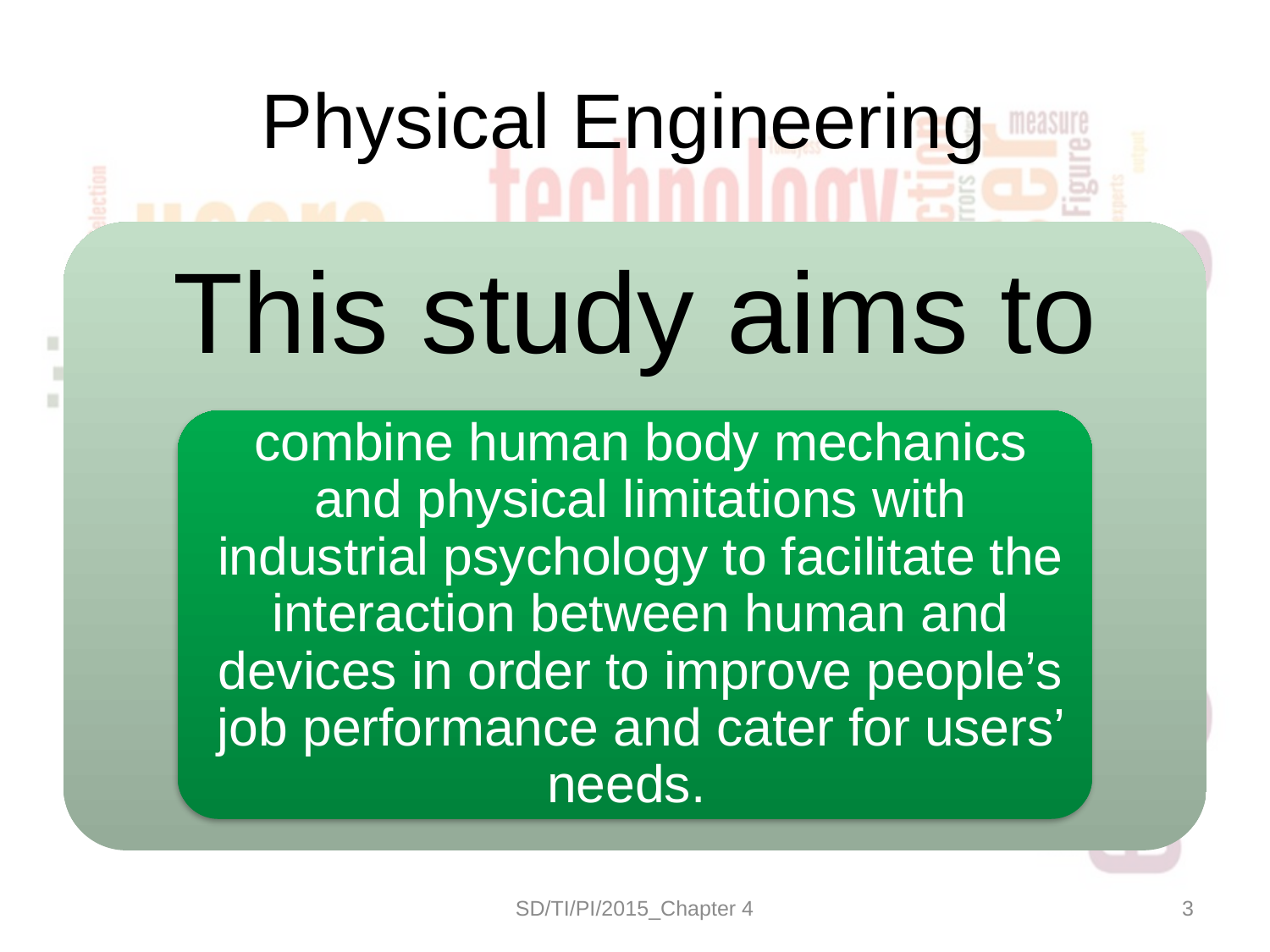

# Physical Engineering
This study aims to
combine human body mechanics and physical limitations with industrial psychology to facilitate the interaction between human and devices in order to improve people’s job performance and cater for users’ needs.
SD/TI/PI/2015_Chapter 4
3